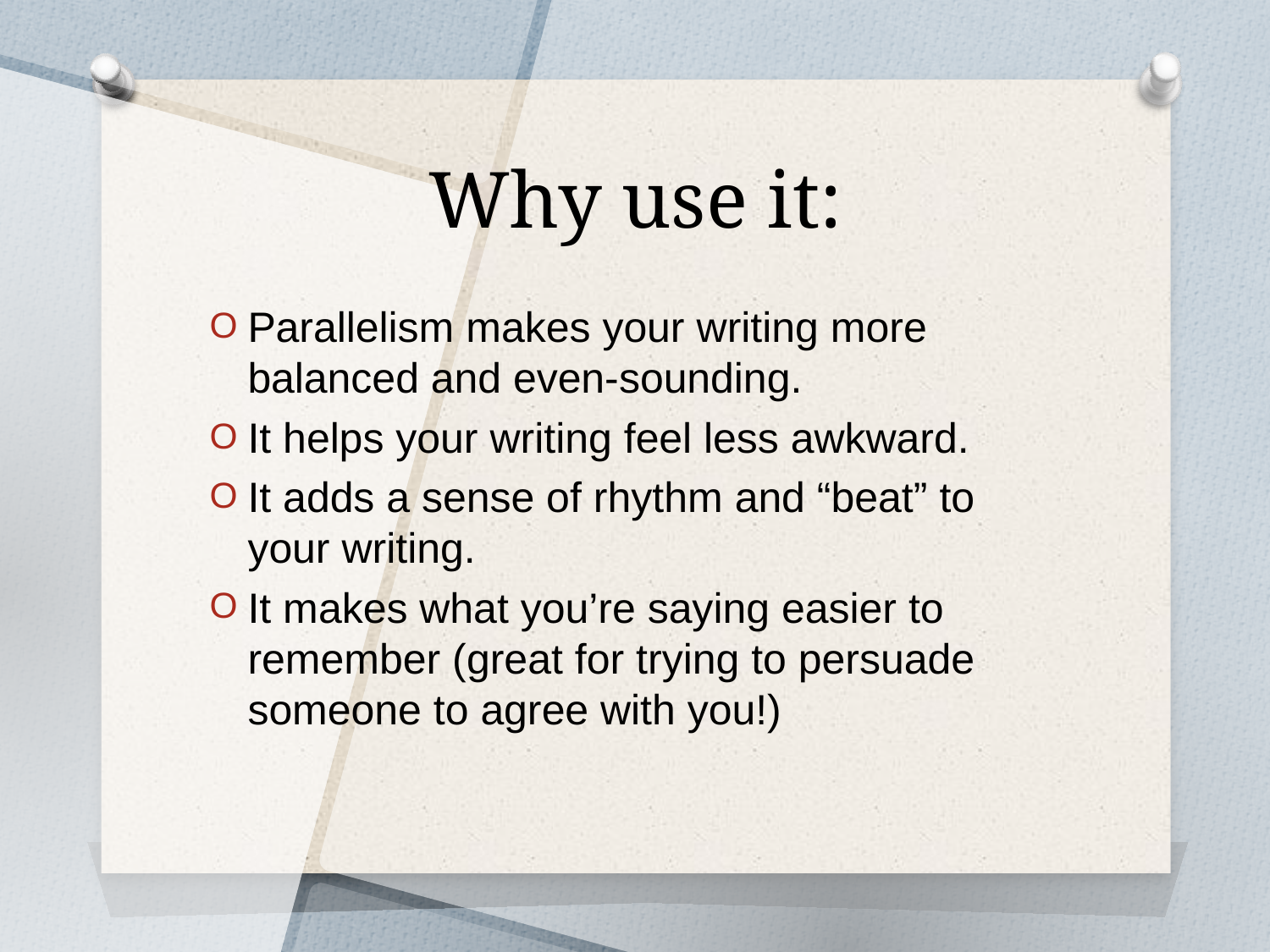

# Why use it:
Parallelism makes your writing more balanced and even-sounding.
It helps your writing feel less awkward.
It adds a sense of rhythm and “beat” to your writing.
It makes what you’re saying easier to remember (great for trying to persuade someone to agree with you!)